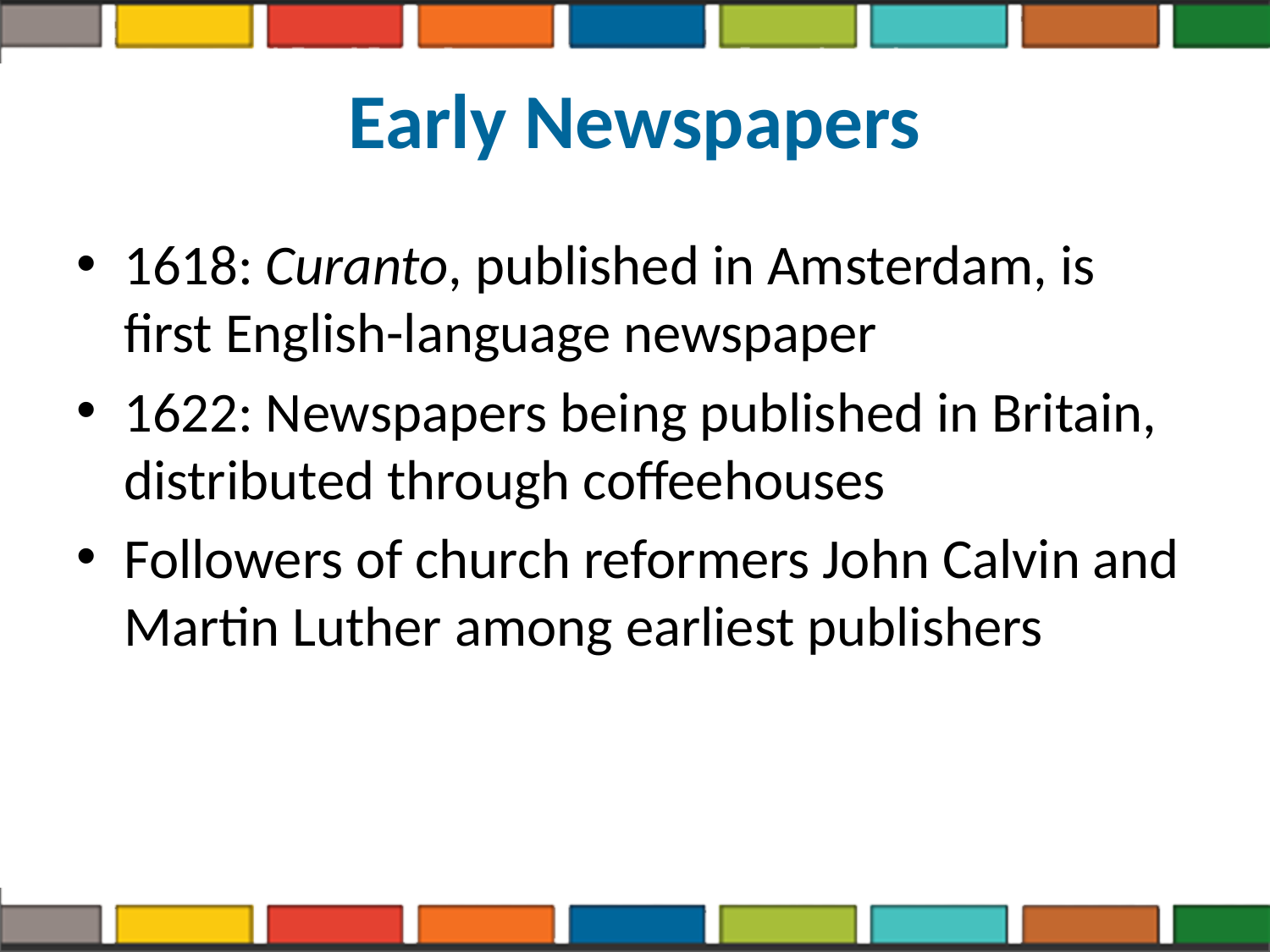

# Early Newspapers
1618: Curanto, published in Amsterdam, is first English-language newspaper
1622: Newspapers being published in Britain, distributed through coffeehouses
Followers of church reformers John Calvin and Martin Luther among earliest publishers